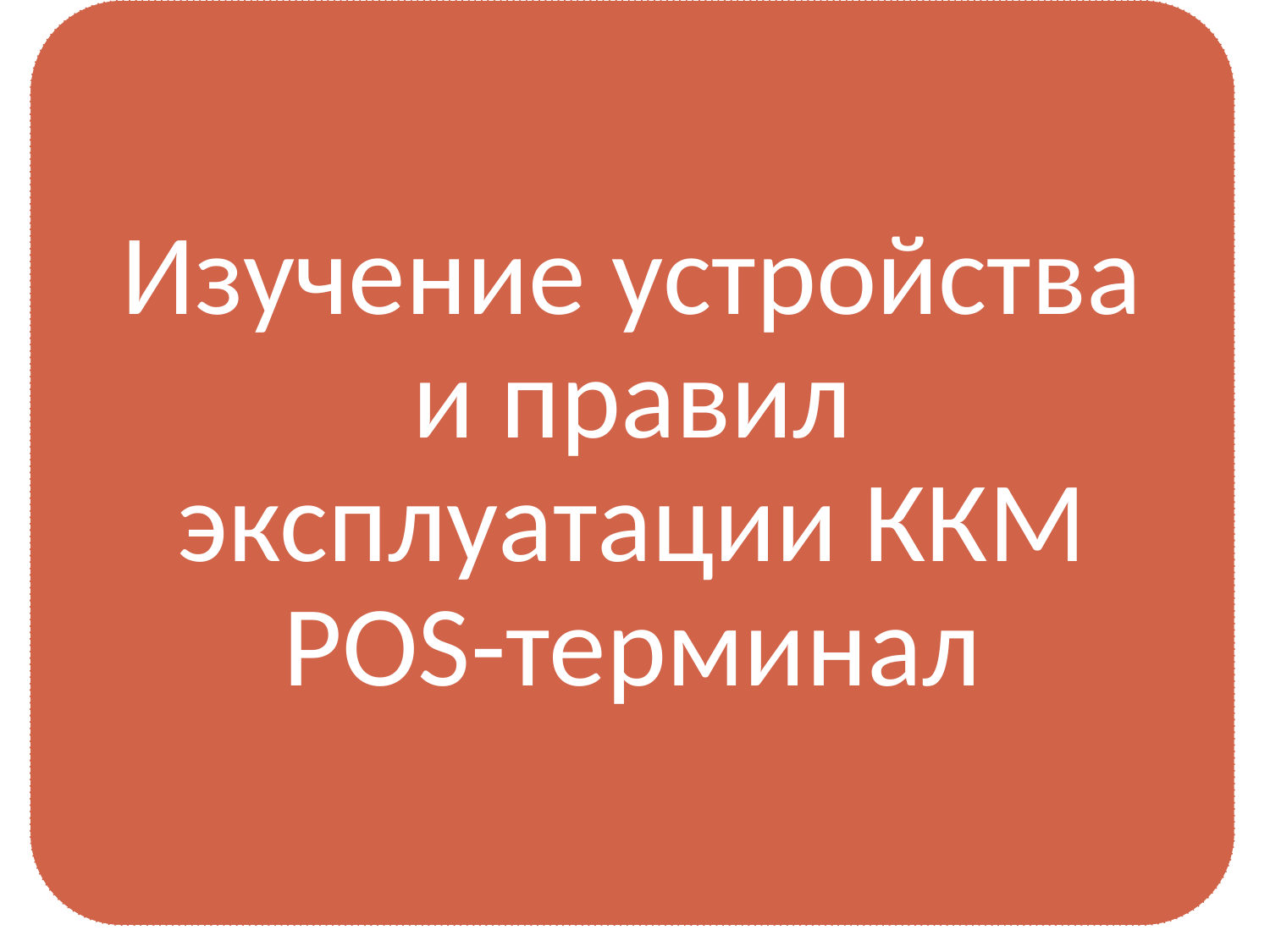

Изучение устройства и правил эксплуатации ККМ POS-терминал